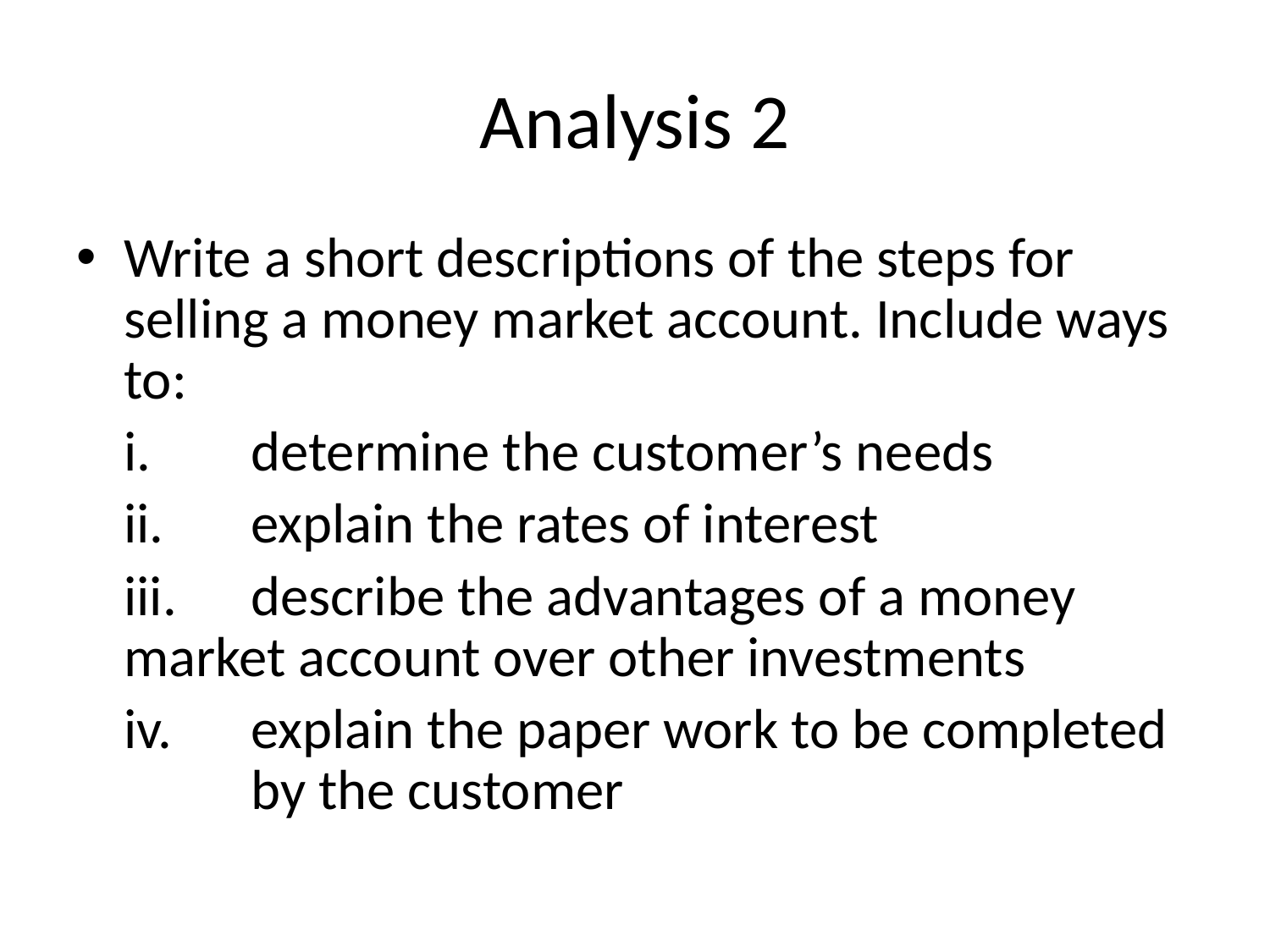

# Analysis 2
Write a short descriptions of the steps for selling a money market account. Include ways to:
	i.	determine the customer’s needs
	ii.	explain the rates of interest
	iii.	describe the advantages of a money 	market account over other investments
	iv.	explain the paper work to be completed 	by the customer